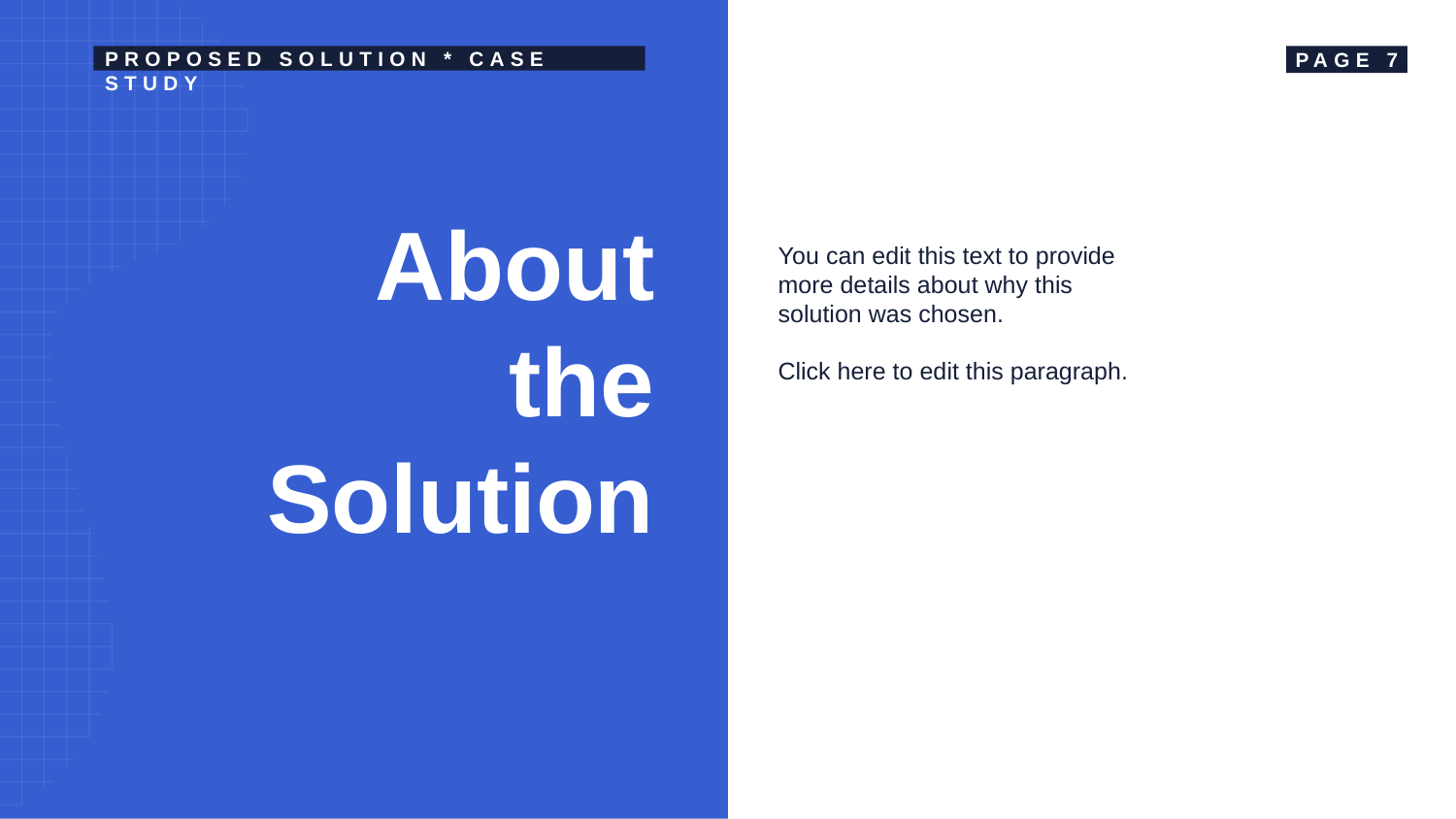

PROPOSED SOLUTION * CASE STUDY
PAGE 7
About the Solution
You can edit this text to provide more details about why this solution was chosen.

Click here to edit this paragraph.